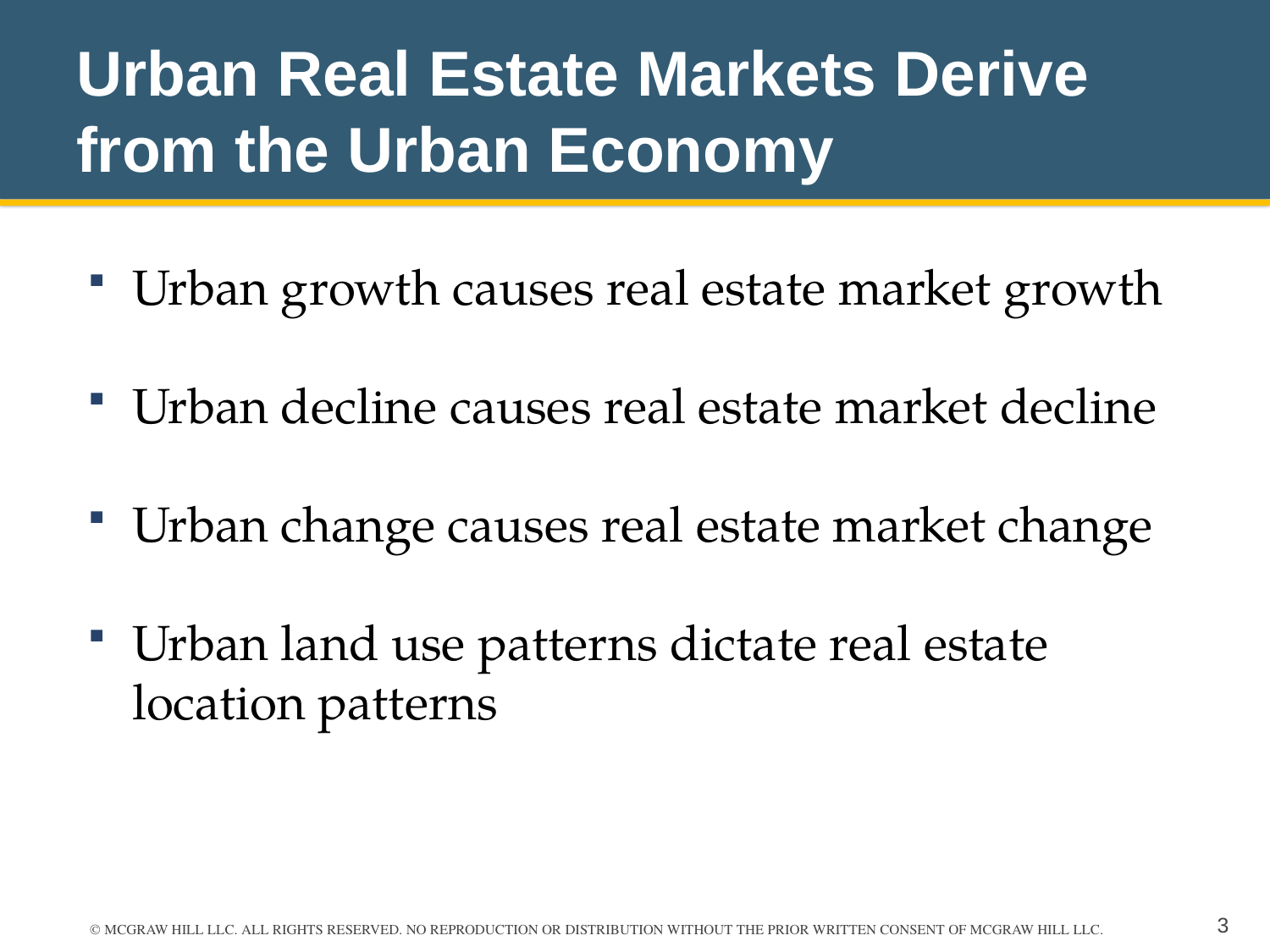

# Urban Real Estate Markets Derive from the Urban Economy
Urban growth causes real estate market growth

Urban decline causes real estate market decline

Urban change causes real estate market change

Urban land use patterns dictate real estate location patterns
© MCGRAW HILL LLC. ALL RIGHTS RESERVED. NO REPRODUCTION OR DISTRIBUTION WITHOUT THE PRIOR WRITTEN CONSENT OF MCGRAW HILL LLC.
3